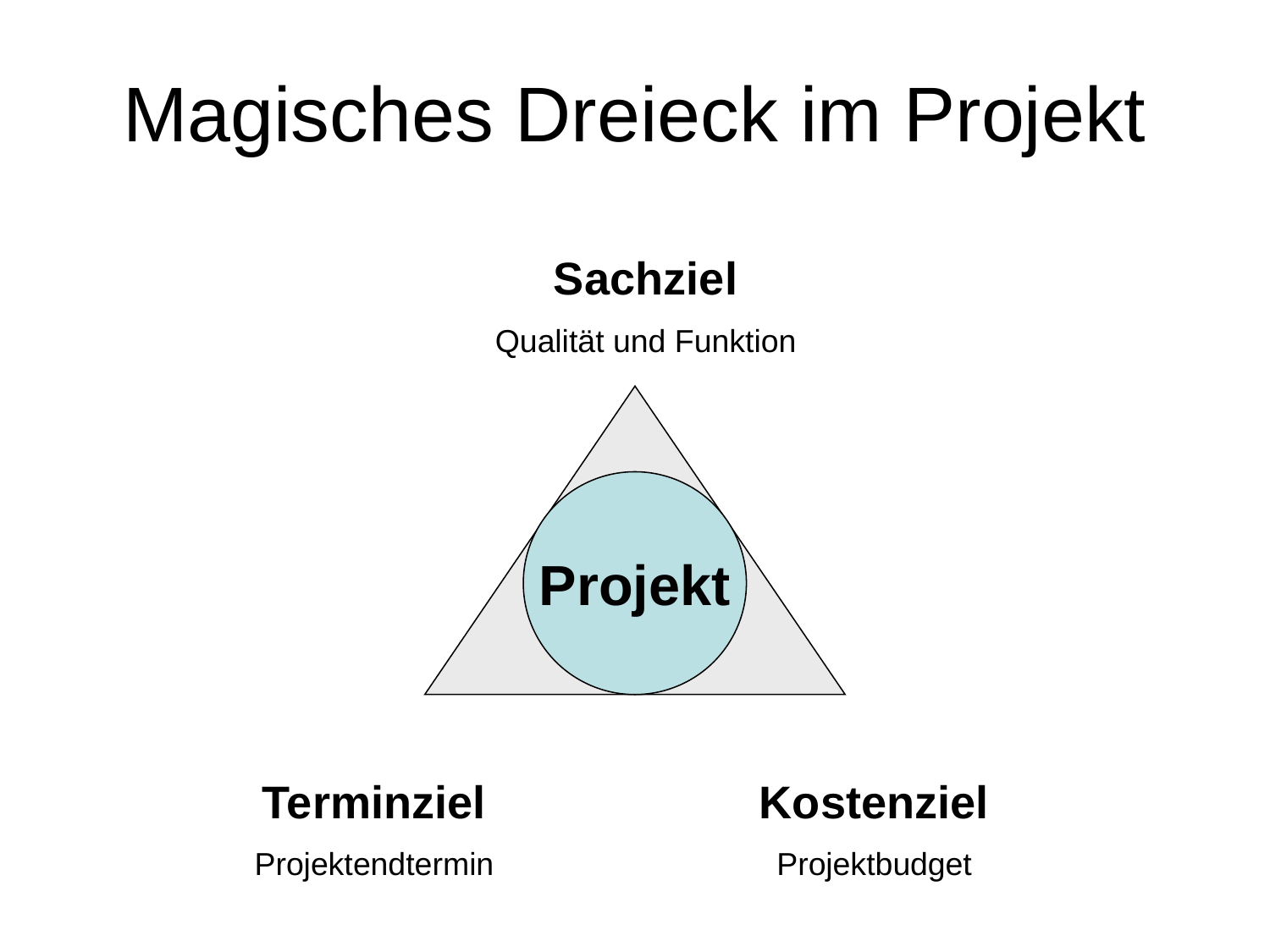

Magisches Dreieck im Projekt
Sachziel
Qualität und Funktion

Projekt
Terminziel
Projektendtermin
Kostenziel
Projektbudget